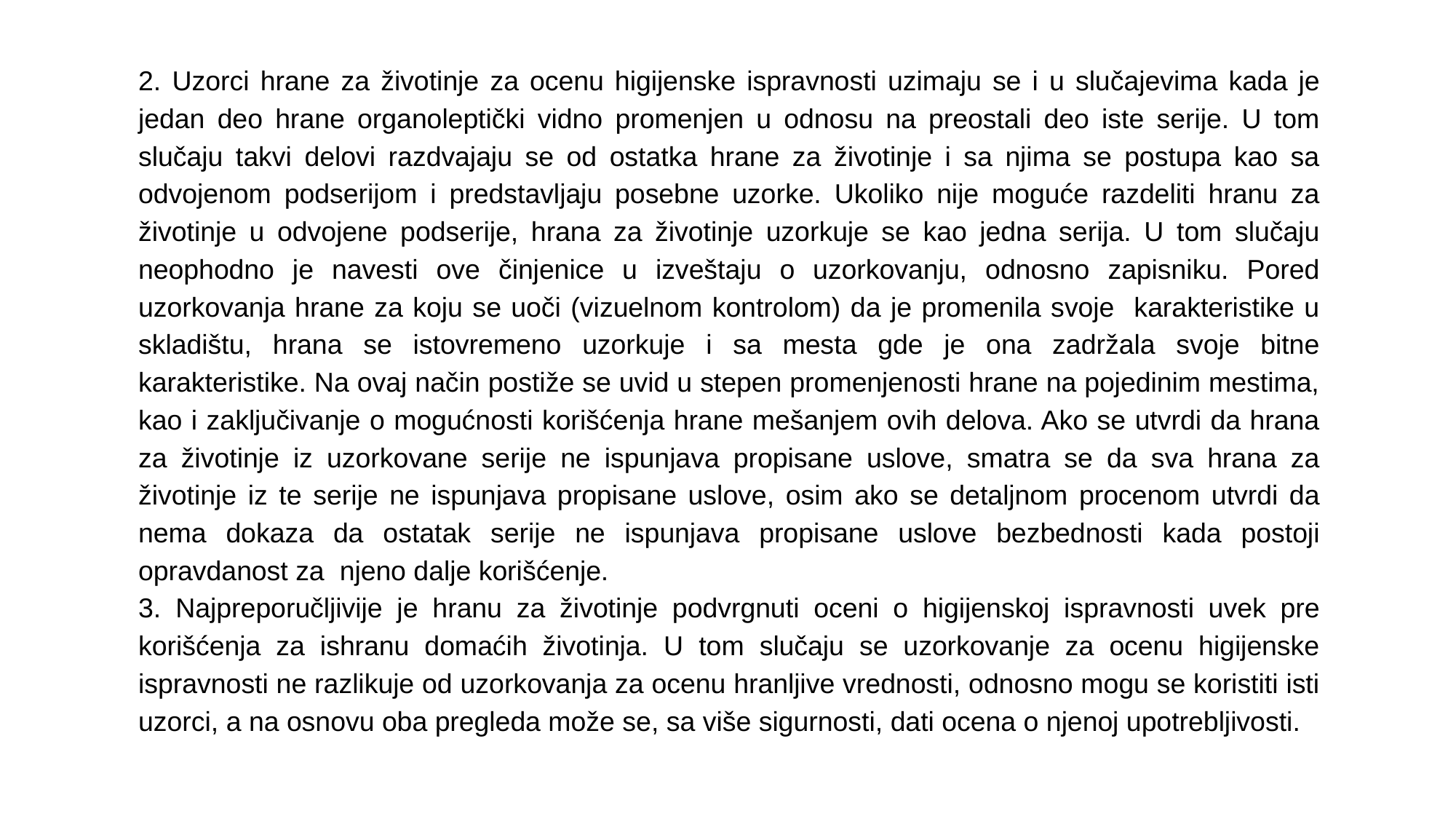

2. Uzorci hrane za životinje za ocenu higijenske ispravnosti uzimaju se i u slučajevima kada je jedan deo hrane organoleptički vidno promenjen u odnosu na preostali deo iste serije. U tom slučaju takvi delovi razdvajaju se od ostatka hrane za životinje i sa njima se postupa kao sa odvojenom podserijom i predstavljaju posebne uzorke. Ukoliko nije moguće razdeliti hranu za životinje u odvojene podserije, hrana za životinje uzorkuje se kao jedna serija. U tom slučaju neophodno je navesti ove činjenice u izveštaju o uzorkovanju, odnosno zapisniku. Pored uzorkovanja hrane za koju se uoči (vizuelnom kontrolom) da je promenila svoje  karakteristike u skladištu, hrana se istovremeno uzorkuje i sa mesta gde je ona zadržala svoje bitne karakteristike. Na ovaj način postiže se uvid u stepen promenjenosti hrane na pojedinim mestima, kao i zaključivanje o mogućnosti korišćenja hrane mešanjem ovih delova. Ako se utvrdi da hrana za životinje iz uzorkovane serije ne ispunjava propisane uslove, smatra se da sva hrana za životinje iz te serije ne ispunjava propisane uslove, osim ako se detaljnom procenom utvrdi da nema dokaza da ostatak serije ne ispunjava propisane uslove bezbednosti kada postoji opravdanost za  njeno dalje korišćenje.
3. Najpreporučljivije je hranu za životinje podvrgnuti oceni o higijenskoj ispravnosti uvek pre korišćenja za ishranu domaćih životinja. U tom slučaju se uzorkovanje za ocenu higijenske ispravnosti ne razlikuje od uzorkovanja za ocenu hranljive vrednosti, odnosno mogu se koristiti isti uzorci, a na osnovu oba pregleda može se, sa više sigurnosti, dati ocena o njenoj upotrebljivosti.